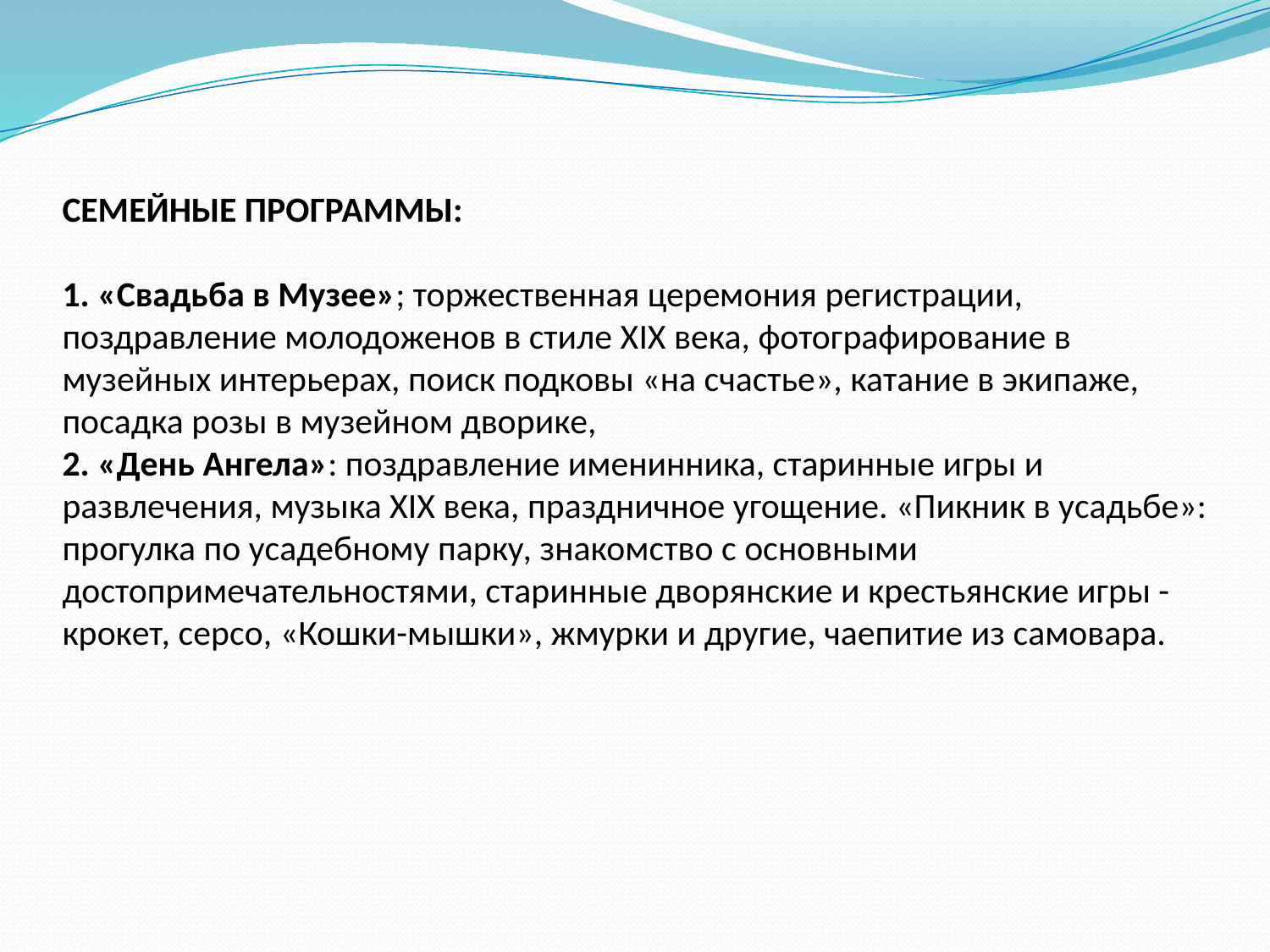

СЕМЕЙНЫЕ ПРОГРАММЫ:

1. «Свадьба в Музее»; торжественная церемония регистрации, поздравление молодоженов в стиле XIX века, фотографирование в музейных интерьерах, поиск подковы «на счастье», катание в экипаже, посадка розы в музейном дворике,
2. «День Ангела»: поздравление именинника, старинные игры и развлечения, музыка XIX века, праздничное угощение. «Пикник в усадьбе»: прогулка по усадебному парку, знакомство с основными достопримечательностями, старинные дворянские и крестьянские игры - крокет, серсо, «Кошки-мышки», жмурки и другие, чаепитие из самовара.